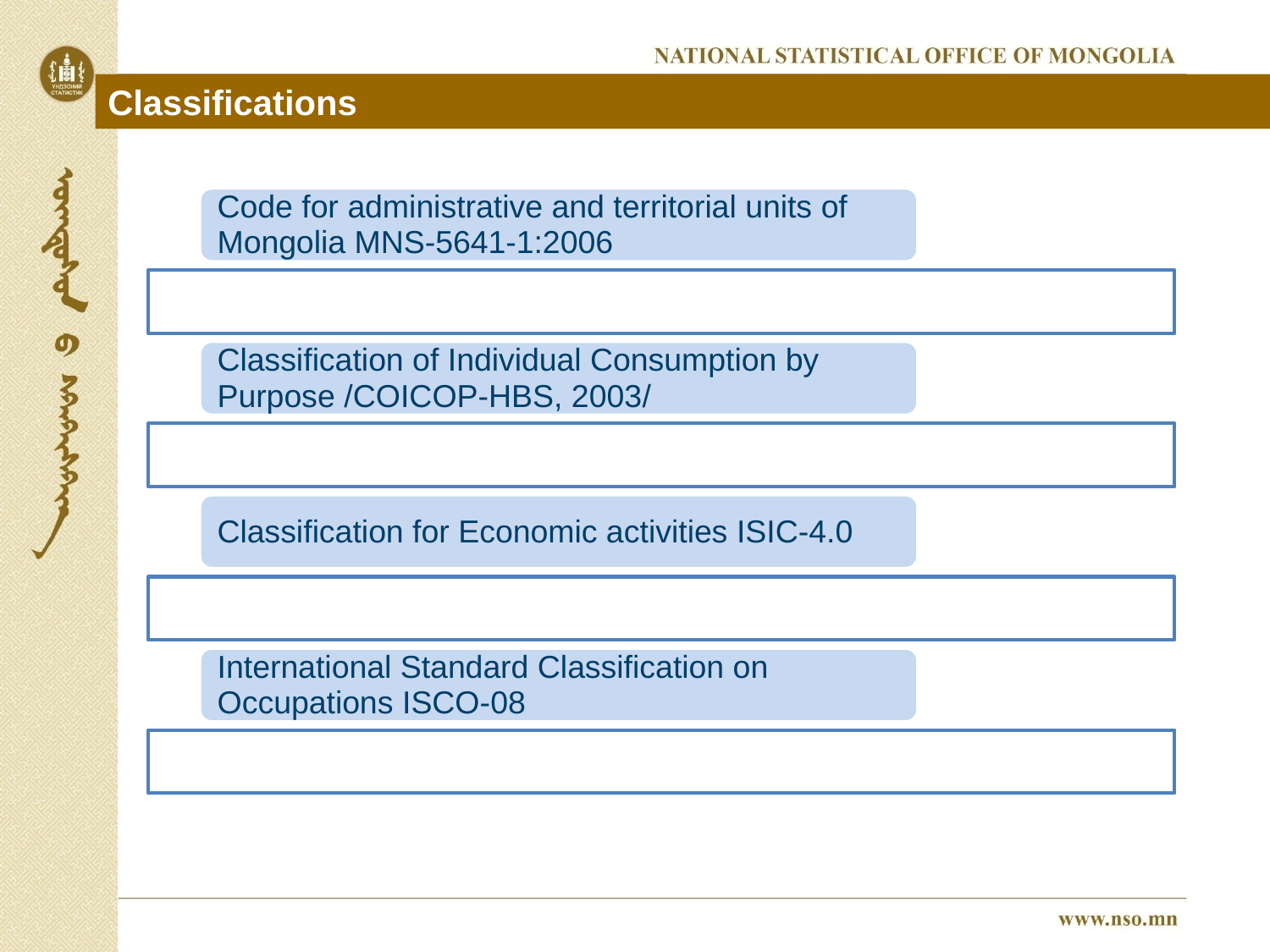

Classifications
Code for administrative and territorial units of Mongolia MNS-5641-1:2006
Classification of Individual Consumption by Purpose /COICOP-HBS, 2003/
Classification for Economic activities ISIC-4.0
International Standard Classification on Occupations ISCO-08